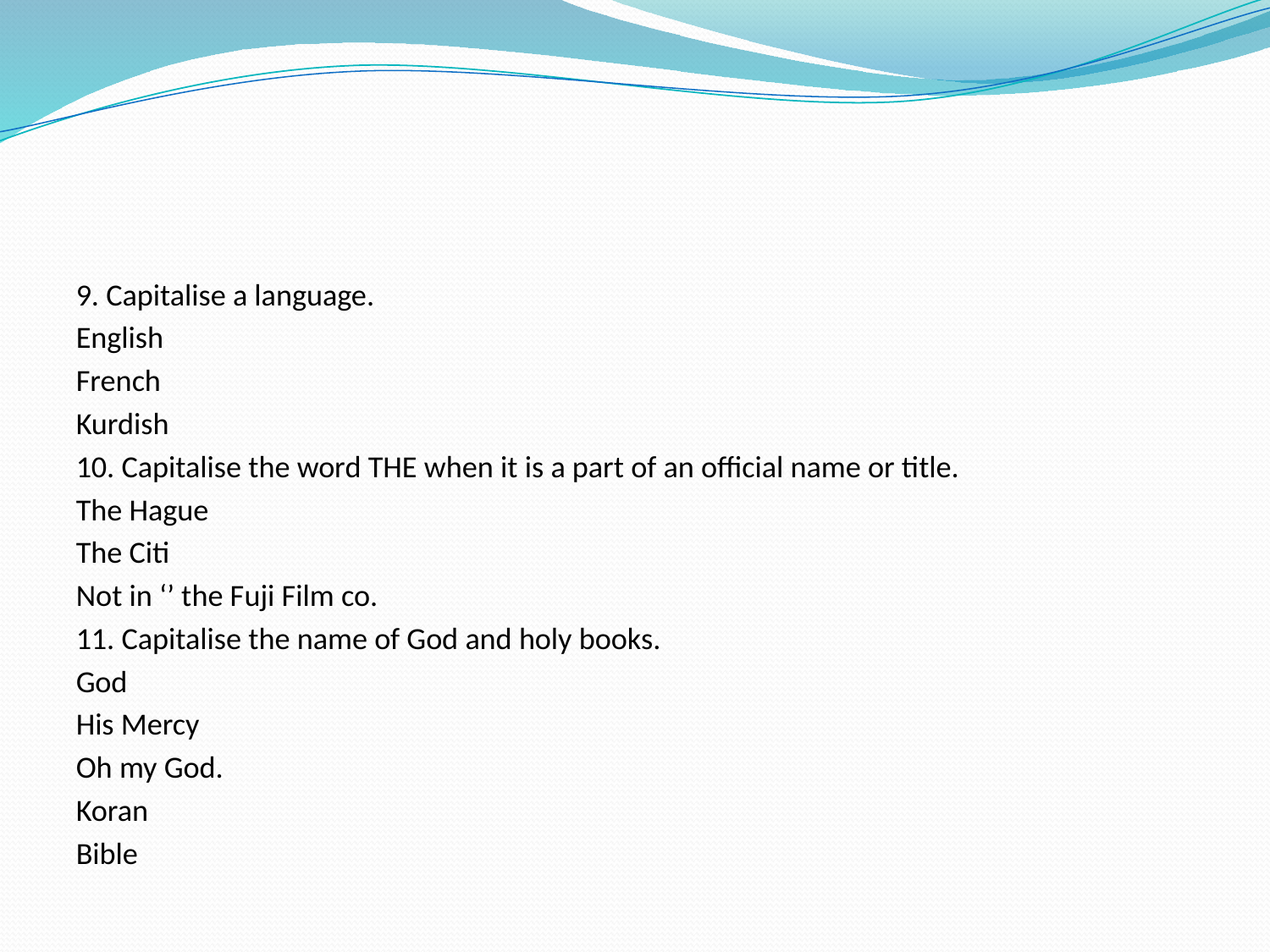

#
9. Capitalise a language.
English
French
Kurdish
10. Capitalise the word THE when it is a part of an official name or title.
The Hague
The Citi
Not in ‘’ the Fuji Film co.
11. Capitalise the name of God and holy books.
God
His Mercy
Oh my God.
Koran
Bible